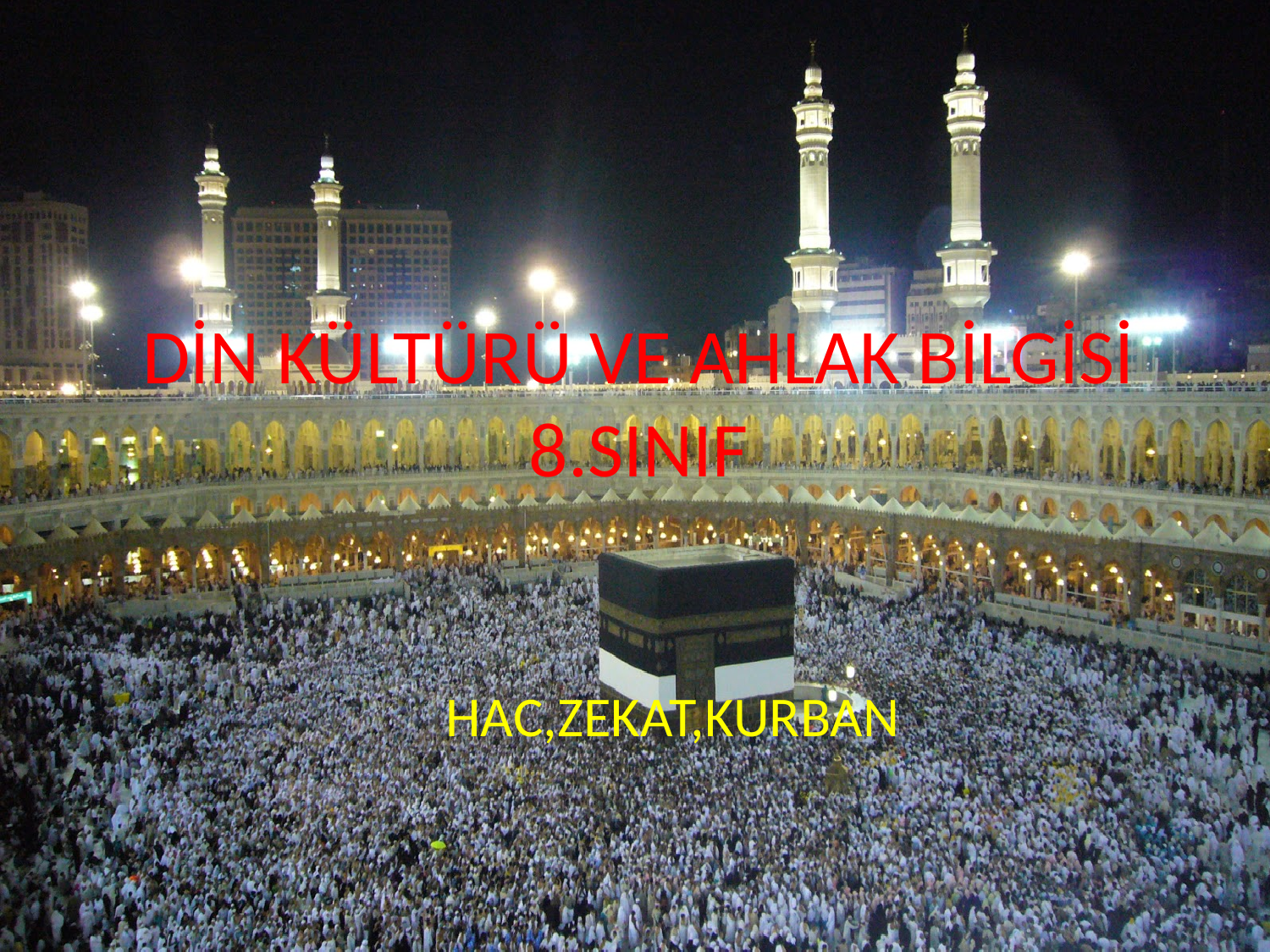

# DİN KÜLTÜRÜ VE AHLAK BİLGİSİ 8.SINIF

HAC,ZEKAT,KURBAN